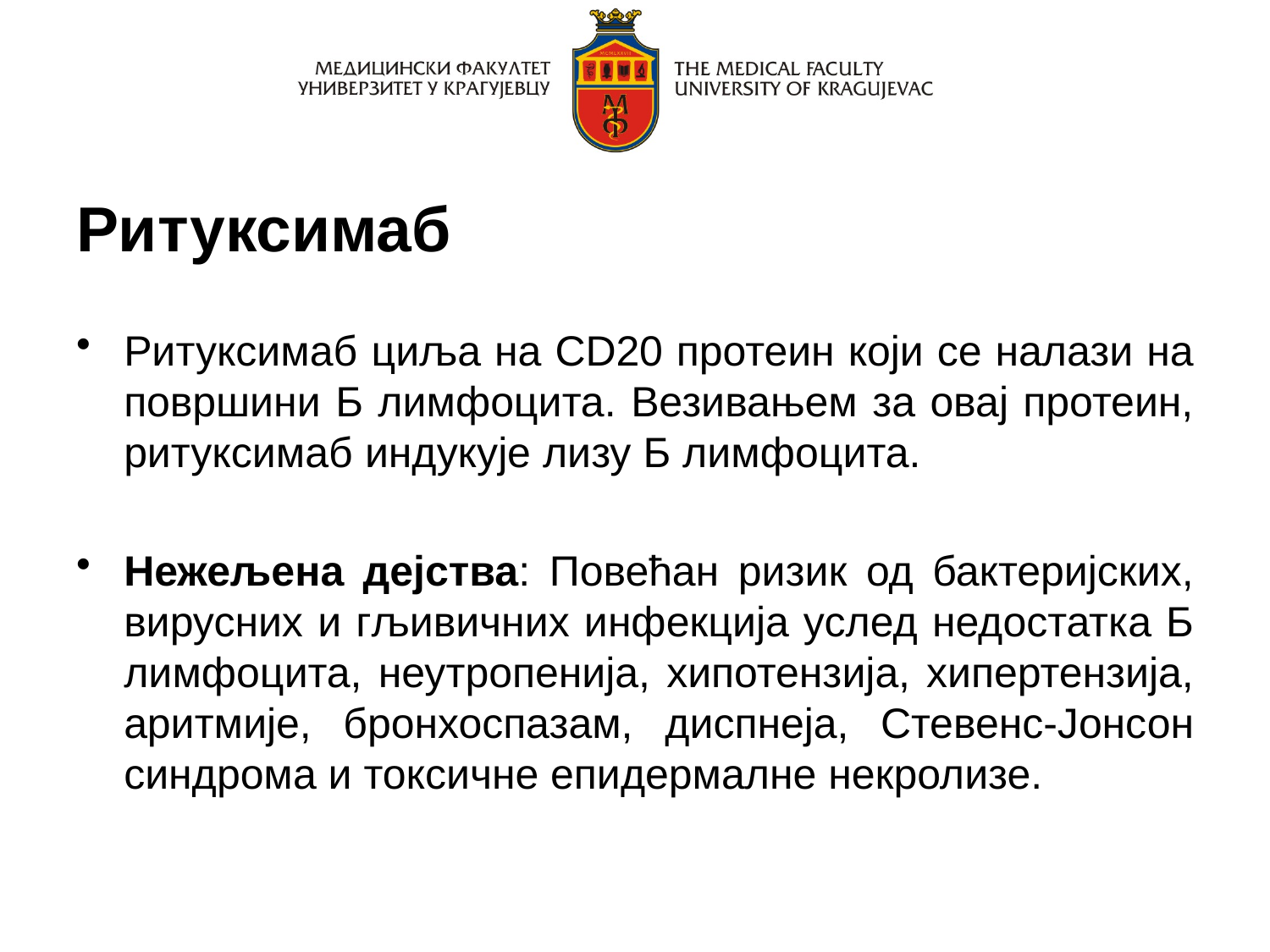

# Ритуксимаб
Ритуксимаб циља на CD20 протеин који се налази на површини Б лимфоцита. Везивањем за овај протеин, ритуксимаб индукује лизу Б лимфоцита.

Нежељена дејства: Повећан ризик од бактеријских, вирусних и гљивичних инфекција услед недостатка Б лимфоцита, неутропенија, хипотензија, хипертензија, аритмије, бронхоспазам, диспнеја, Стевенс-Јонсон синдрома и токсичне епидермалне некролизе.